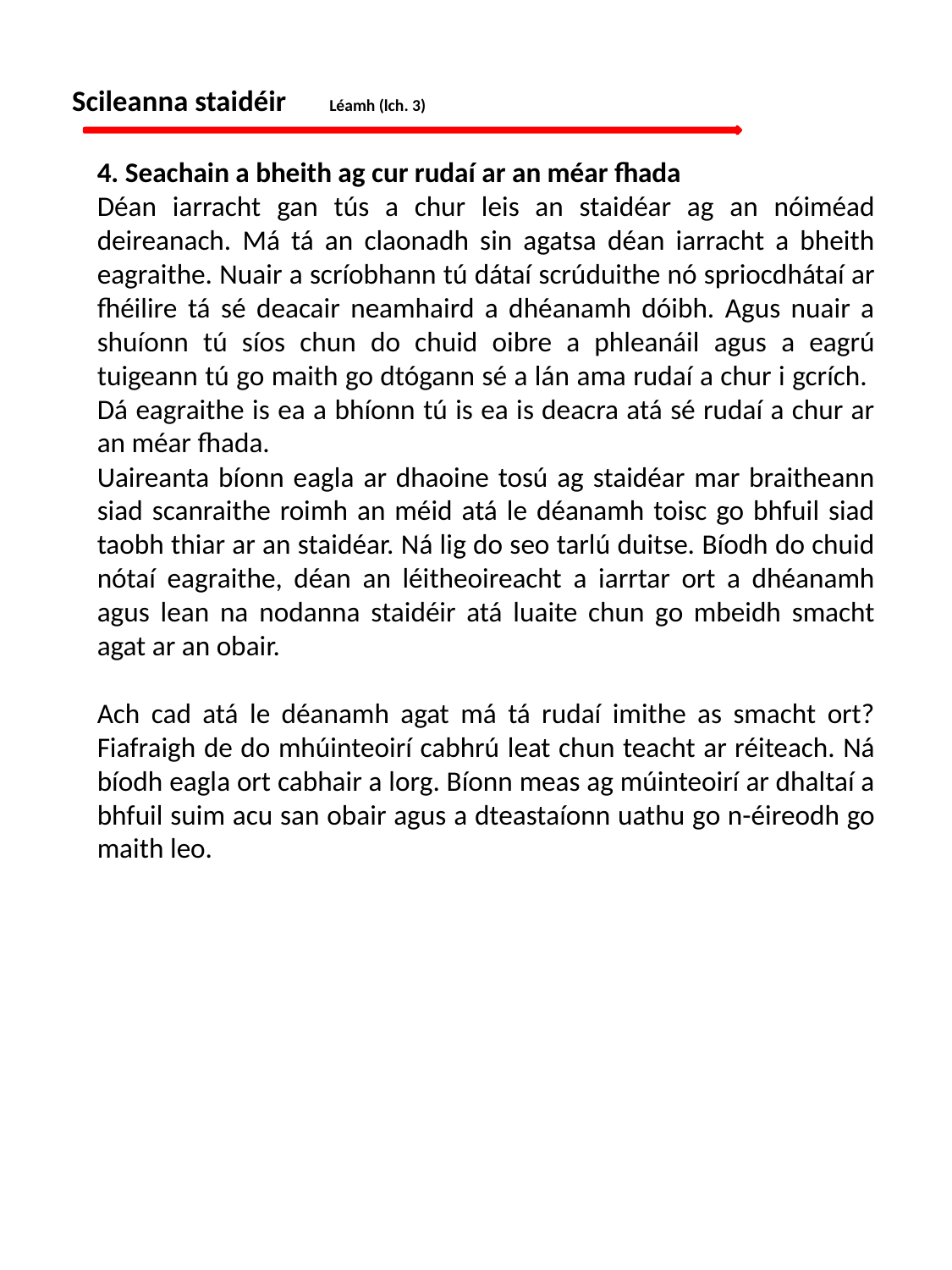

Scileanna staidéir 	   	Léamh (lch. 3)

4. Seachain a bheith ag cur rudaí ar an méar fhada
Déan iarracht gan tús a chur leis an staidéar ag an nóiméad deireanach. Má tá an claonadh sin agatsa déan iarracht a bheith eagraithe. Nuair a scríobhann tú dátaí scrúduithe nó spriocdhátaí ar fhéilire tá sé deacair neamhaird a dhéanamh dóibh. Agus nuair a shuíonn tú síos chun do chuid oibre a phleanáil agus a eagrú tuigeann tú go maith go dtógann sé a lán ama rudaí a chur i gcrích.  Dá eagraithe is ea a bhíonn tú is ea is deacra atá sé rudaí a chur ar an méar fhada.
Uaireanta bíonn eagla ar dhaoine tosú ag staidéar mar braitheann siad scanraithe roimh an méid atá le déanamh toisc go bhfuil siad taobh thiar ar an staidéar. Ná lig do seo tarlú duitse. Bíodh do chuid nótaí eagraithe, déan an léitheoireacht a iarrtar ort a dhéanamh agus lean na nodanna staidéir atá luaite chun go mbeidh smacht agat ar an obair.

Ach cad atá le déanamh agat má tá rudaí imithe as smacht ort? Fiafraigh de do mhúinteoirí cabhrú leat chun teacht ar réiteach. Ná bíodh eagla ort cabhair a lorg. Bíonn meas ag múinteoirí ar dhaltaí a bhfuil suim acu san obair agus a dteastaíonn uathu go n-éireodh go maith leo.